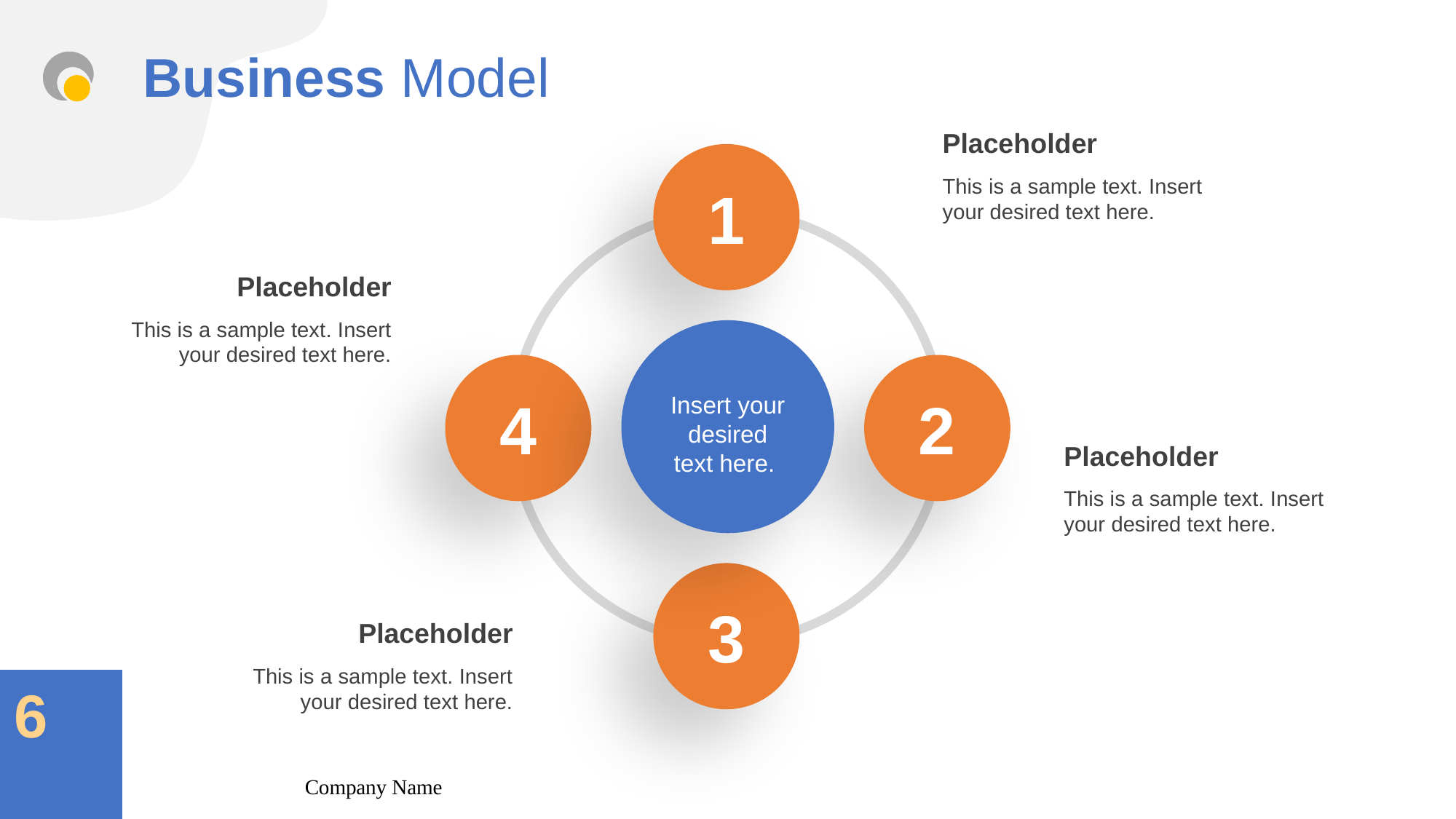

# Business Model
Placeholder
1
This is a sample text. Insert your desired text here.

Placeholder
This is a sample text. Insert your desired text here.

4
2
Insert your desired text here.
Placeholder
This is a sample text. Insert your desired text here.
3
Placeholder
This is a sample text. Insert your desired text here.
6
Company Name